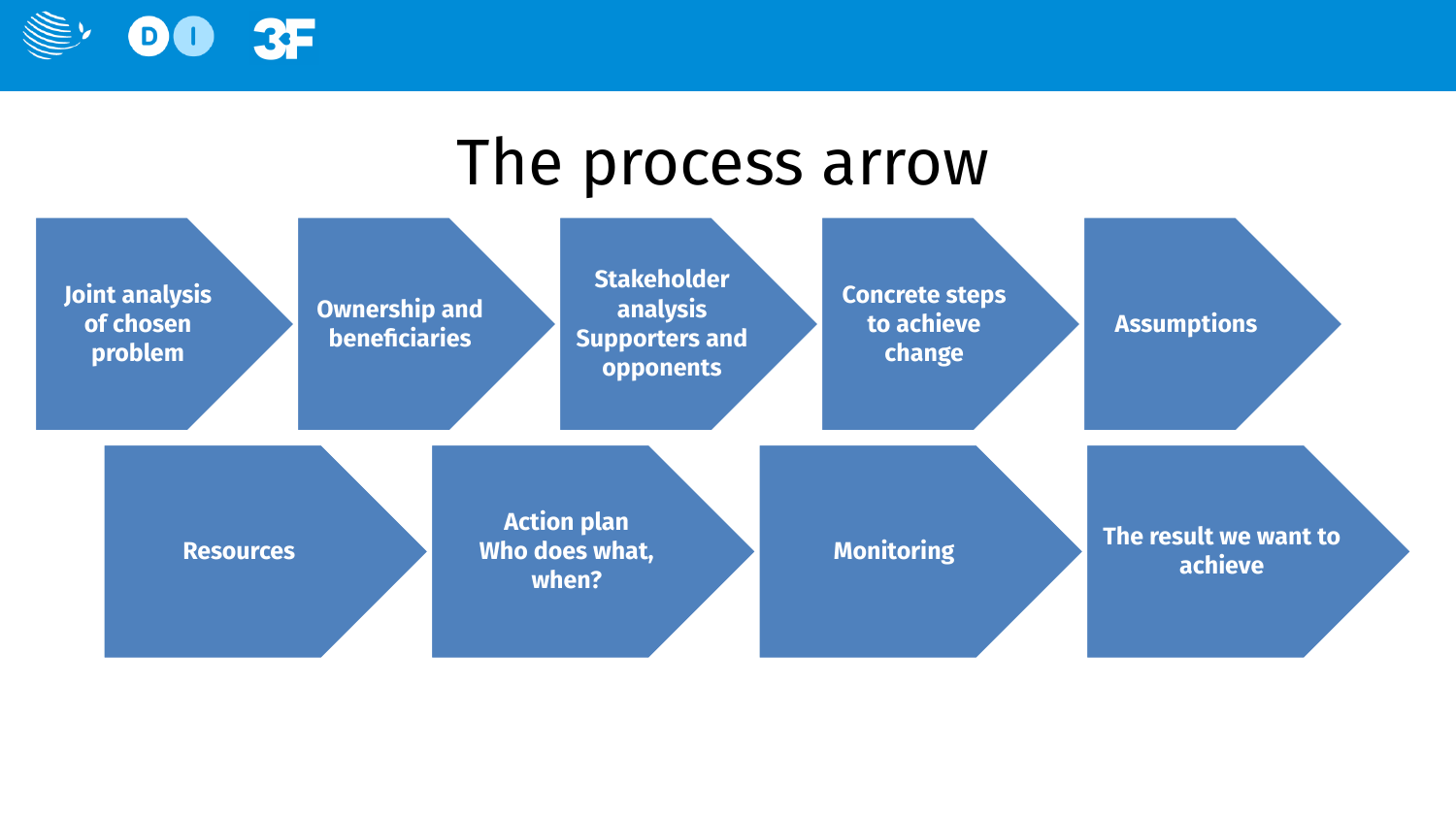

# The process arrow
Joint analysis of chosen problem
Assumptions
Ownership and beneficiaries
Concrete steps to achieve change
Stakeholder analysis
Supporters and opponents
Action plan
Who does what, when?
The result we want to achieve
Resources
Monitoring